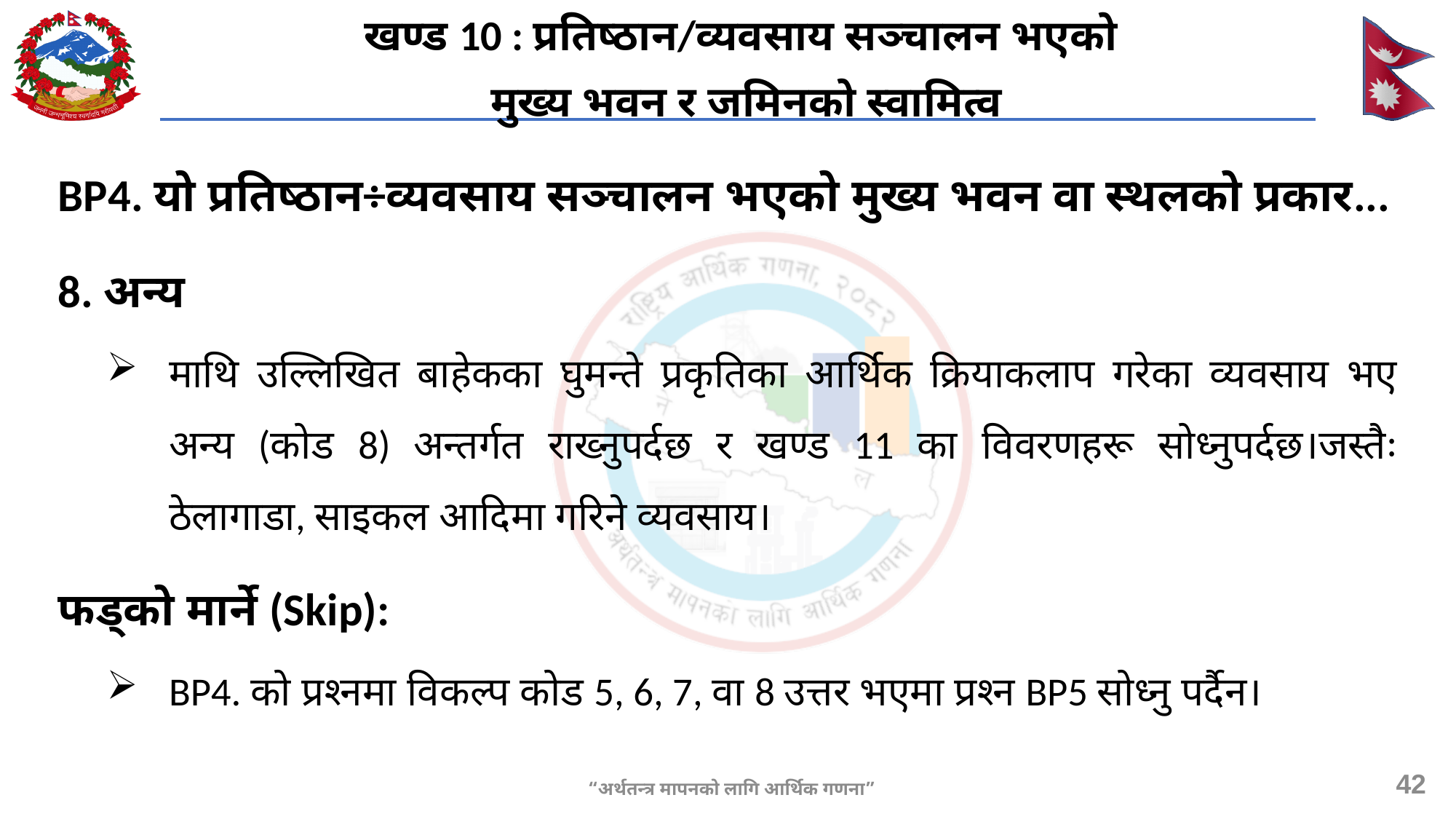

खण्ड 10 : प्रतिष्ठान/व्यवसाय सञ्चालन भएको
मुख्य भवन र जमिनको स्वामित्व
BP4. यो प्रतिष्ठान÷व्यवसाय सञ्चालन भएको मुख्य भवन वा स्थलको प्रकार...
8. अन्य
माथि उल्लिखित बाहेकका घुमन्ते प्रकृतिका आर्थिक क्रियाकलाप गरेका व्यवसाय भए अन्य (कोड 8) अन्तर्गत राख्नुपर्दछ र खण्ड 11 का विवरणहरू सोध्नुपर्दछ।जस्तैः ठेलागाडा, साइकल आदिमा गरिने व्यवसाय।
फड्को मार्ने (Skip):
BP4. को प्रश्नमा विकल्प कोड 5, 6, 7, वा 8 उत्तर भएमा प्रश्न BP5 सोध्नु पर्दैन।

42
“अर्थतन्त्र मापनको लागि आर्थिक गणना”